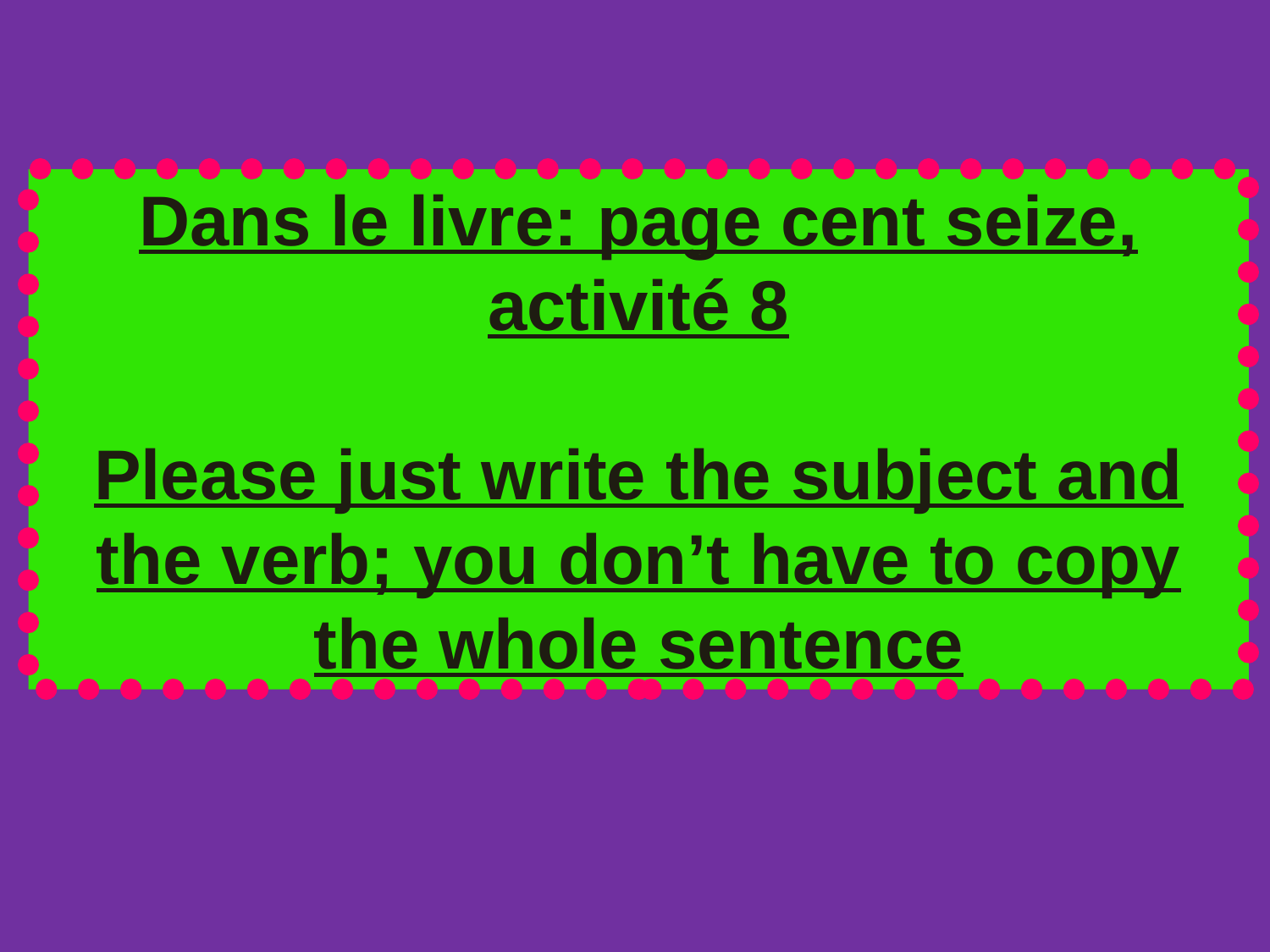

Dans le livre: page cent seize, activité 8

Please just write the subject and the verb; you don’t have to copy the whole sentence